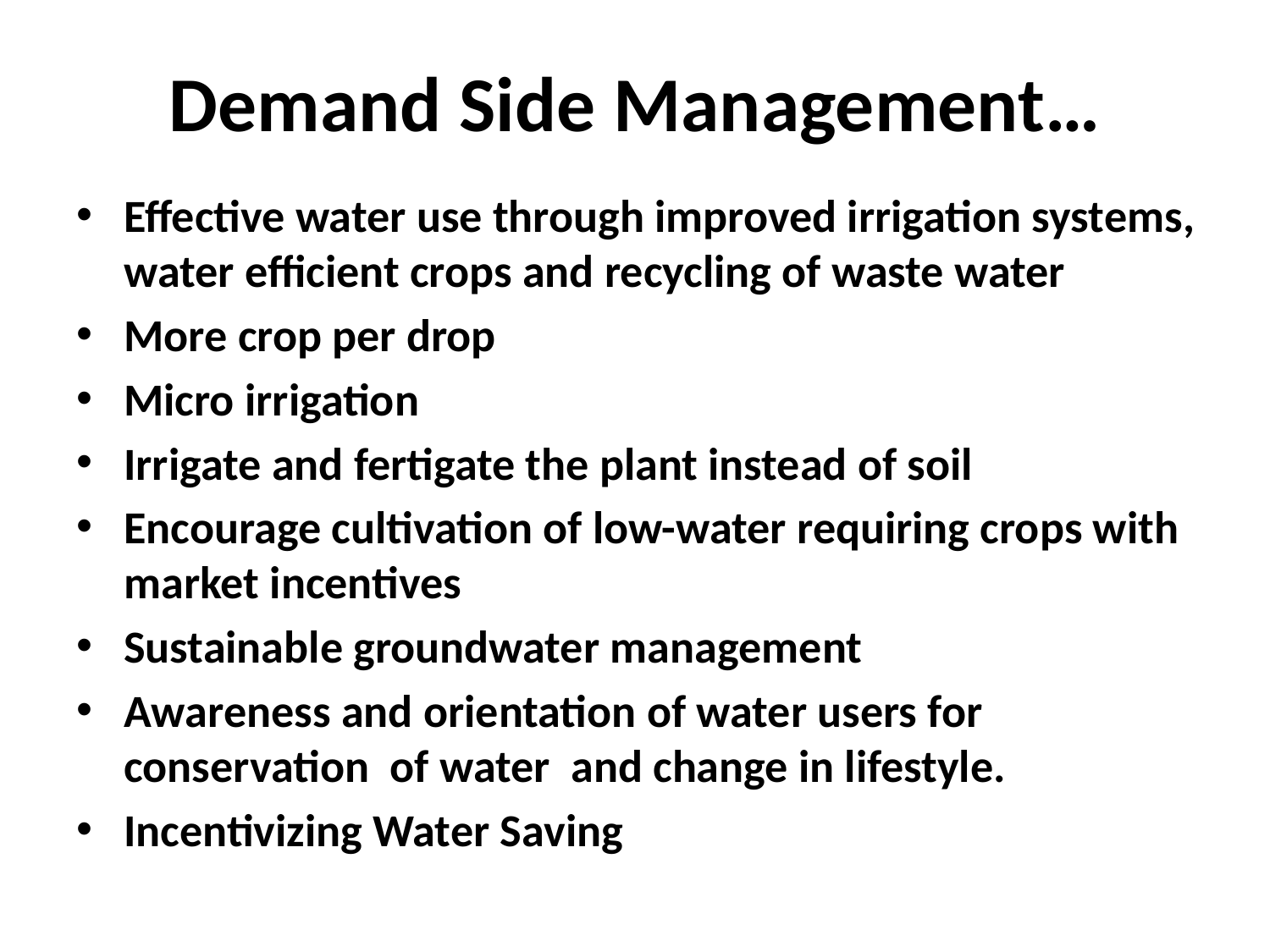

# Demand Side Management…
Effective water use through improved irrigation systems, water efficient crops and recycling of waste water
More crop per drop
Micro irrigation
Irrigate and fertigate the plant instead of soil
Encourage cultivation of low-water requiring crops with market incentives
Sustainable groundwater management
Awareness and orientation of water users for conservation  of water  and change in lifestyle.
Incentivizing Water Saving